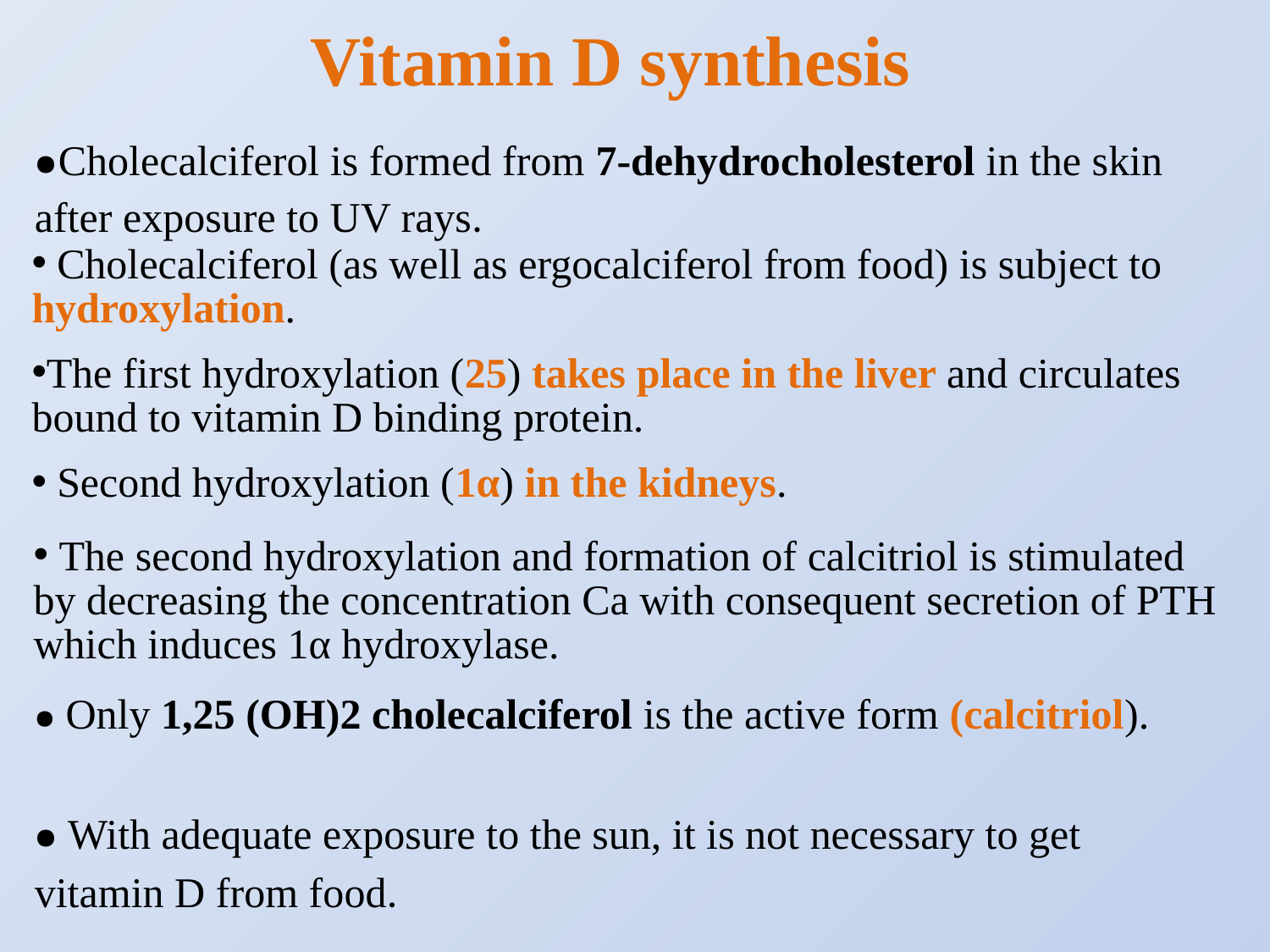

Vitamin D synthesis

•Cholecalciferol is formed from 7-dehydrocholesterol in the skin after exposure to UV rays.

 Cholecalciferol (as well as ergocalciferol from food) is subject to hydroxylation.
The first hydroxylation (25) takes place in the liver and circulates bound to vitamin D binding protein.
 Second hydroxylation (1α) in the kidneys.
 The second hydroxylation and formation of calcitriol is stimulated by decreasing the concentration Ca with consequent secretion of PTH which induces 1α hydroxylase.
• Only 1,25 (OH)2 cholecalciferol is the active form (calcitriol).
• With adequate exposure to the sun, it is not necessary to get vitamin D from food.